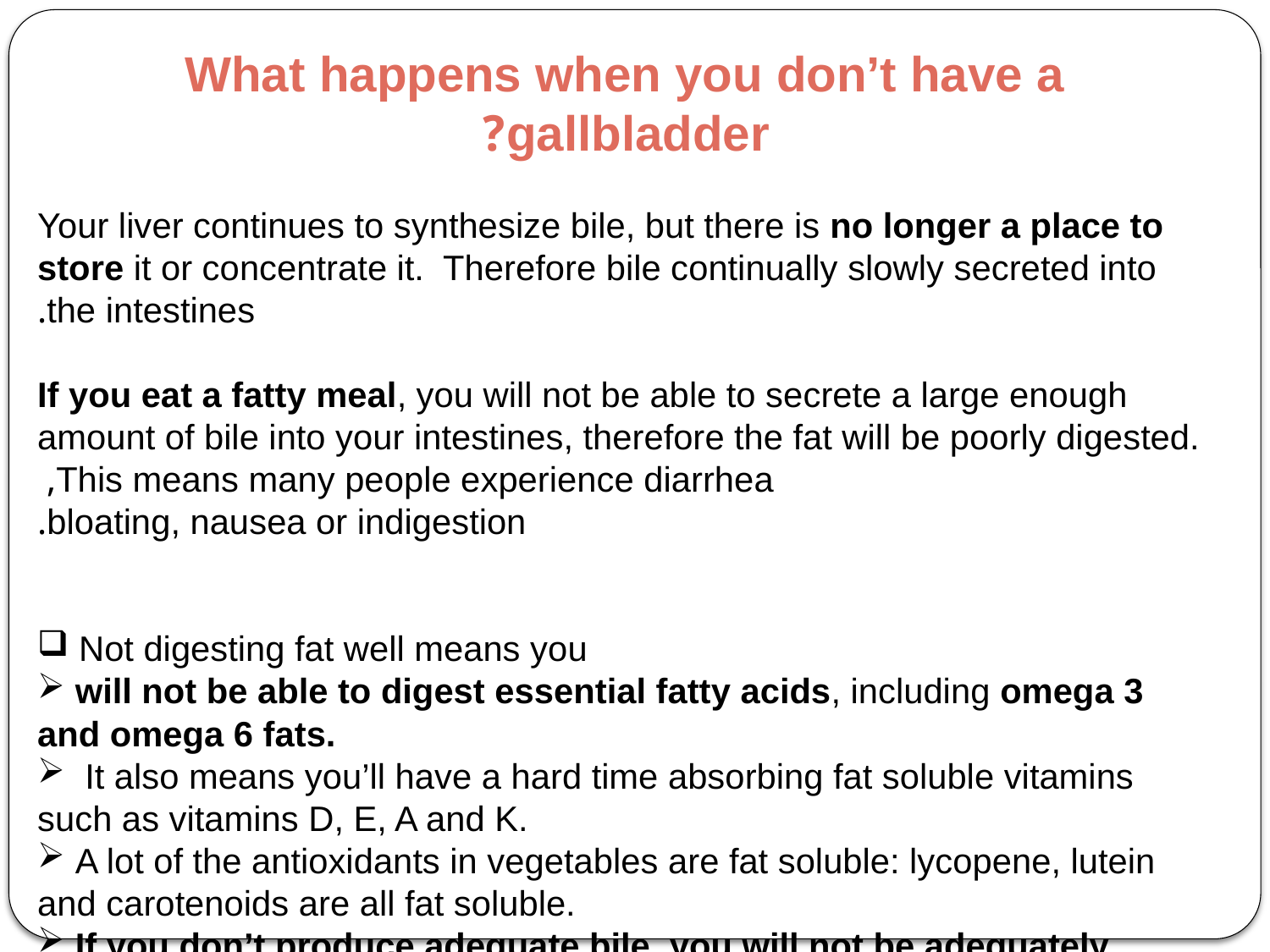

What happens when you don’t have a gallbladder?

Your liver continues to synthesize bile, but there is no longer a place to store it or concentrate it.  Therefore bile continually slowly secreted into the intestines.

  If you eat a fatty meal, you will not be able to secrete a large enough amount of bile into your intestines, therefore the fat will be poorly digested.  This means many people experience diarrhea,
bloating, nausea or indigestion.

 Not digesting fat well means you
 will not be able to digest essential fatty acids, including omega 3 and omega 6 fats.
  It also means you’ll have a hard time absorbing fat soluble vitamins such as vitamins D, E, A and K.
 A lot of the antioxidants in vegetables are fat soluble: lycopene, lutein and carotenoids are all fat soluble.
 If you don’t produce adequate bile, you will not be adequately absorbing these life saving compounds from foods.